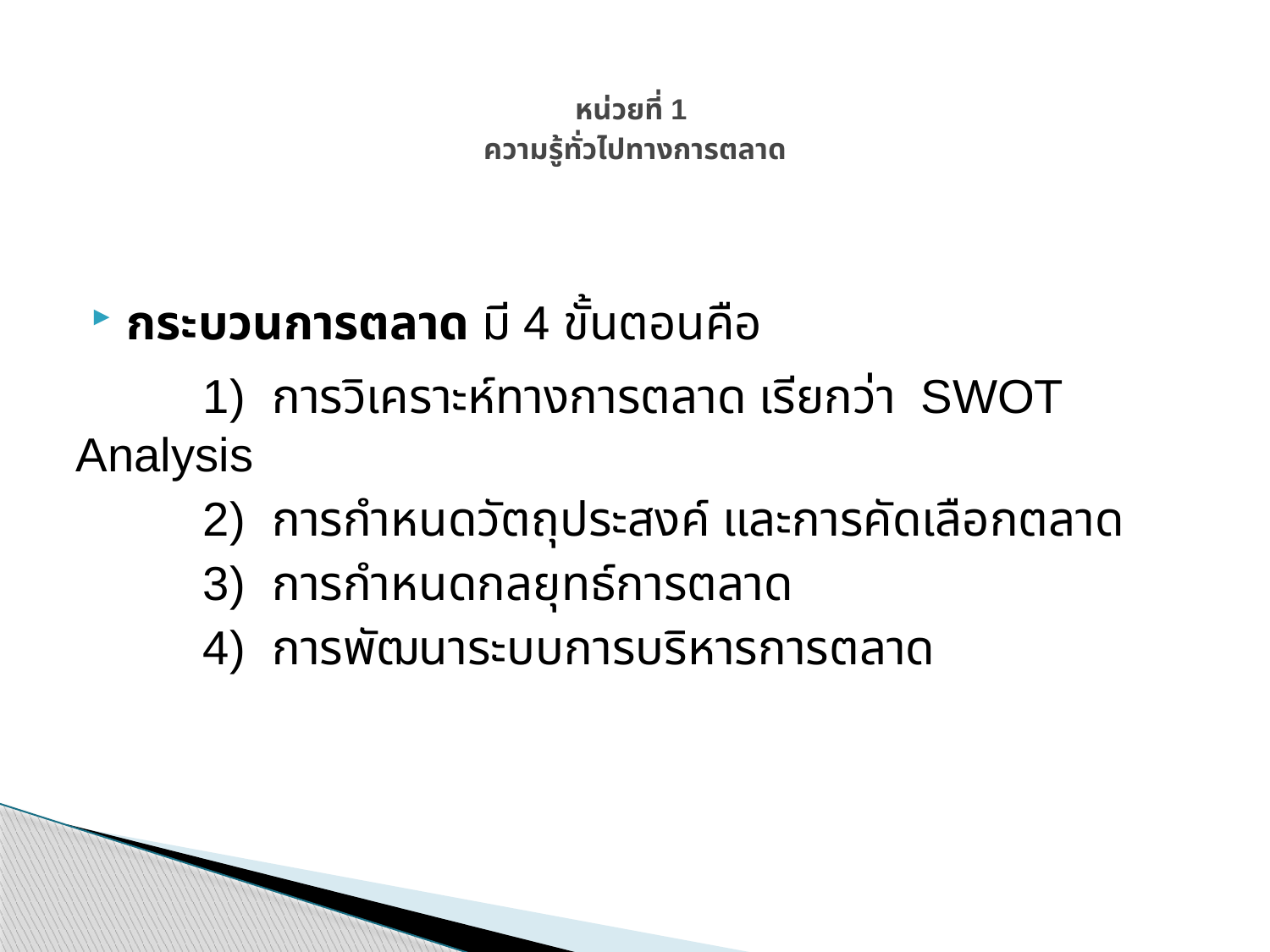

# หน่วยที่ 1 ความรู้ทั่วไปทางการตลาด
กระบวนการตลาด มี 4 ขั้นตอนคือ
	1)  การวิเคราะห์ทางการตลาด เรียกว่า  SWOT Analysis
	2)  การกำหนดวัตถุประสงค์ และการคัดเลือกตลาด
	3)  การกำหนดกลยุทธ์การตลาด
	4)  การพัฒนาระบบการบริหารการตลาด